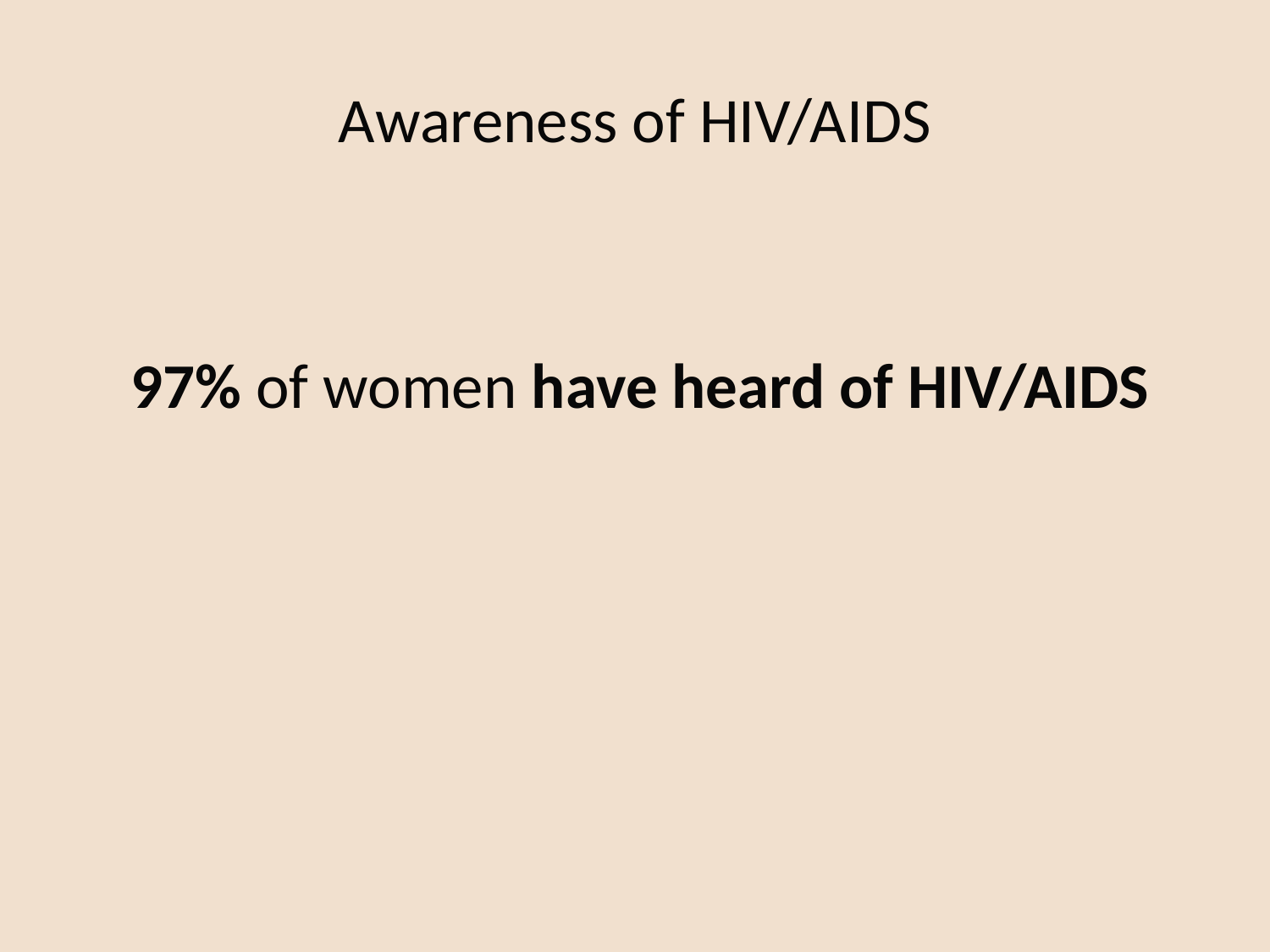

# Awareness of HIV/AIDS
97% of women have heard of HIV/AIDS